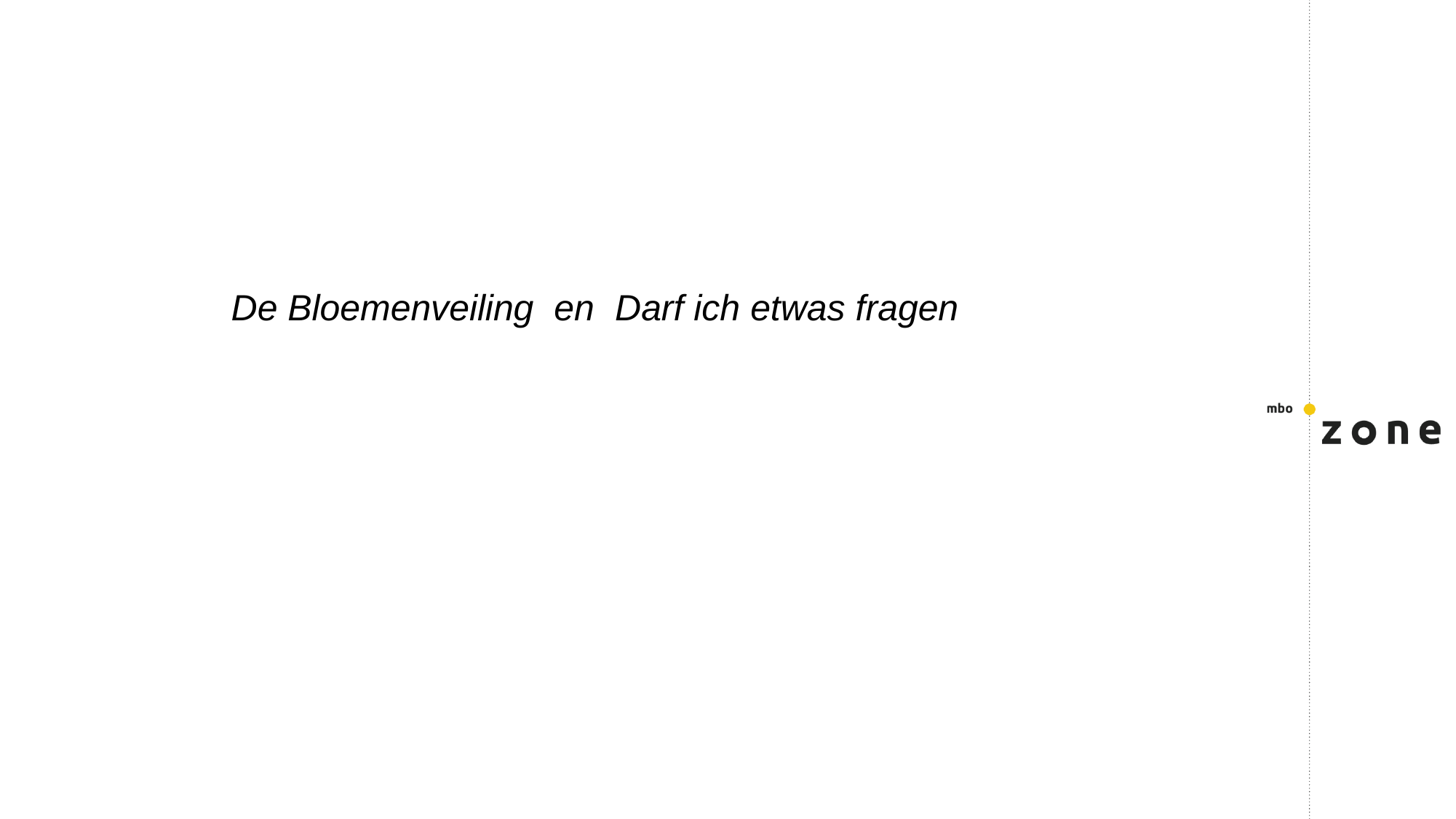

De Bloemenveiling  en  Darf ich etwas fragen